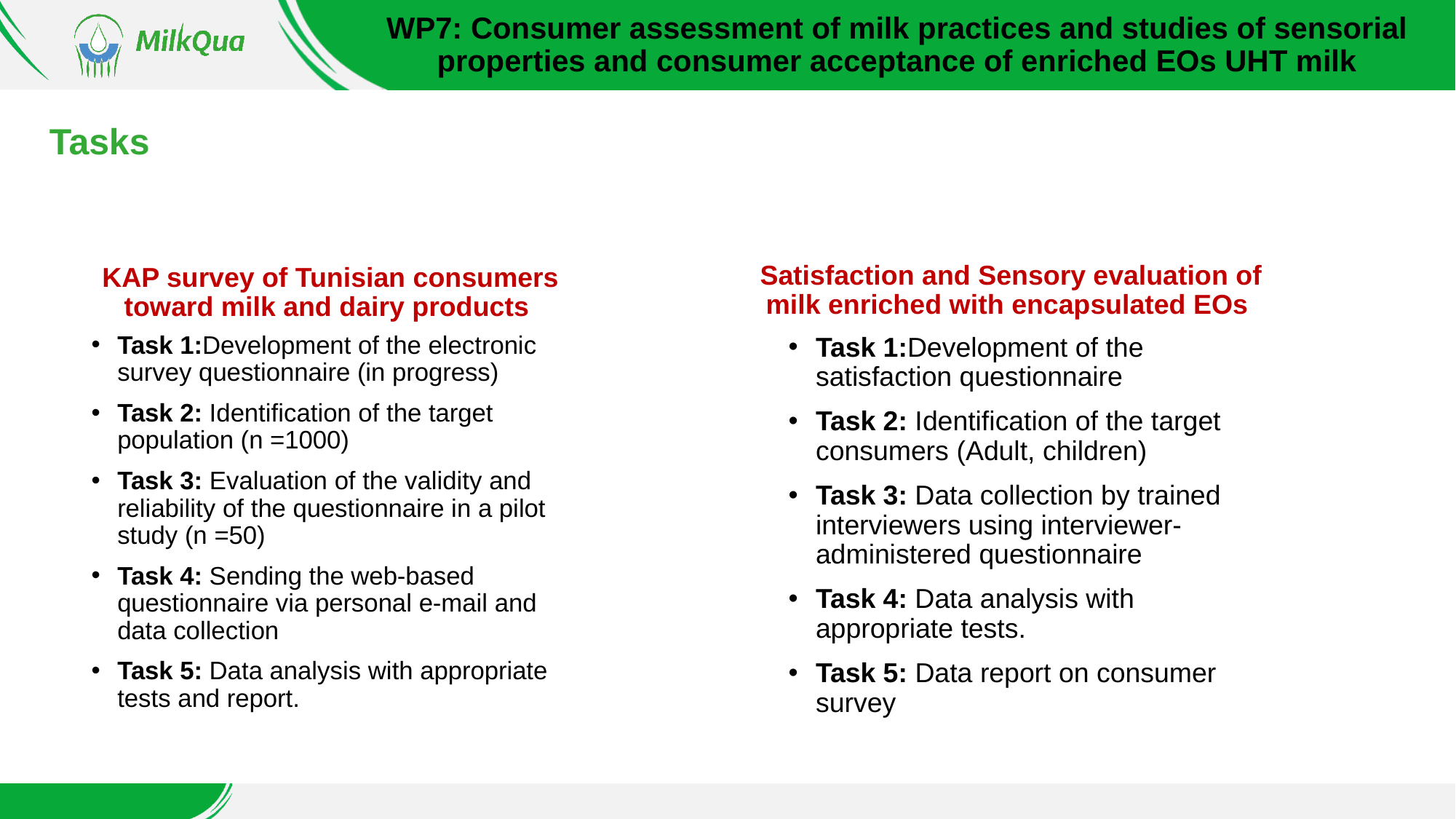

WP7: Consumer assessment of milk practices and studies of sensorial properties and consumer acceptance of enriched EOs UHT milk
# Tasks
Satisfaction and Sensory evaluation of milk enriched with encapsulated EOs
KAP survey of Tunisian consumers toward milk and dairy products
Task 1:Development of the electronic survey questionnaire (in progress)
Task 2: Identification of the target population (n =1000)
Task 3: Evaluation of the validity and reliability of the questionnaire in a pilot study (n =50)
Task 4: Sending the web-based questionnaire via personal e-mail and data collection
Task 5: Data analysis with appropriate tests and report.

Task 1:Development of the satisfaction questionnaire
Task 2: Identification of the target consumers (Adult, children)
Task 3: Data collection by trained interviewers using interviewer-administered questionnaire
Task 4: Data analysis with appropriate tests.
Task 5: Data report on consumer survey